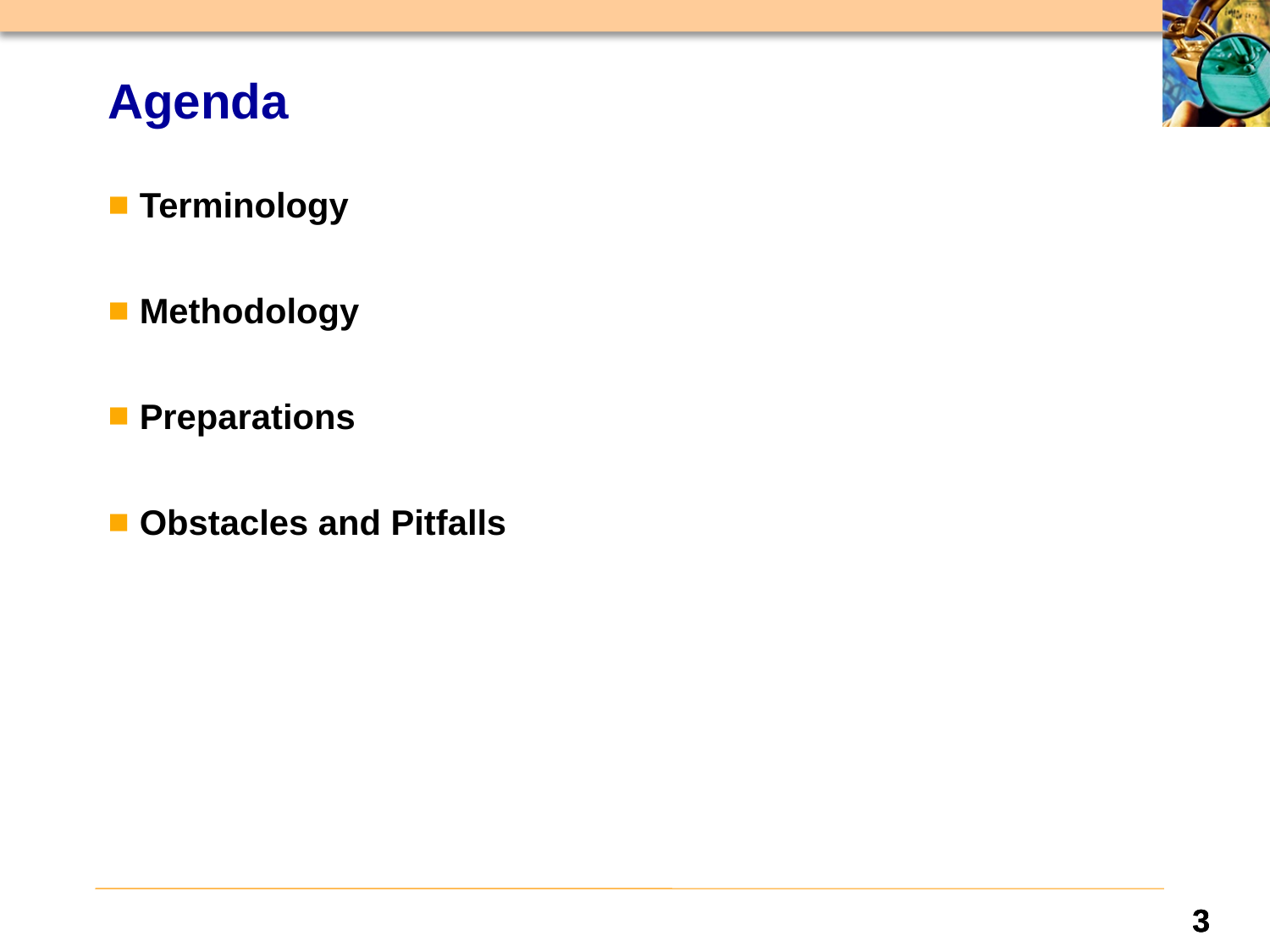

# Agenda
Terminology

Methodology

Preparations

Obstacles and Pitfalls
3